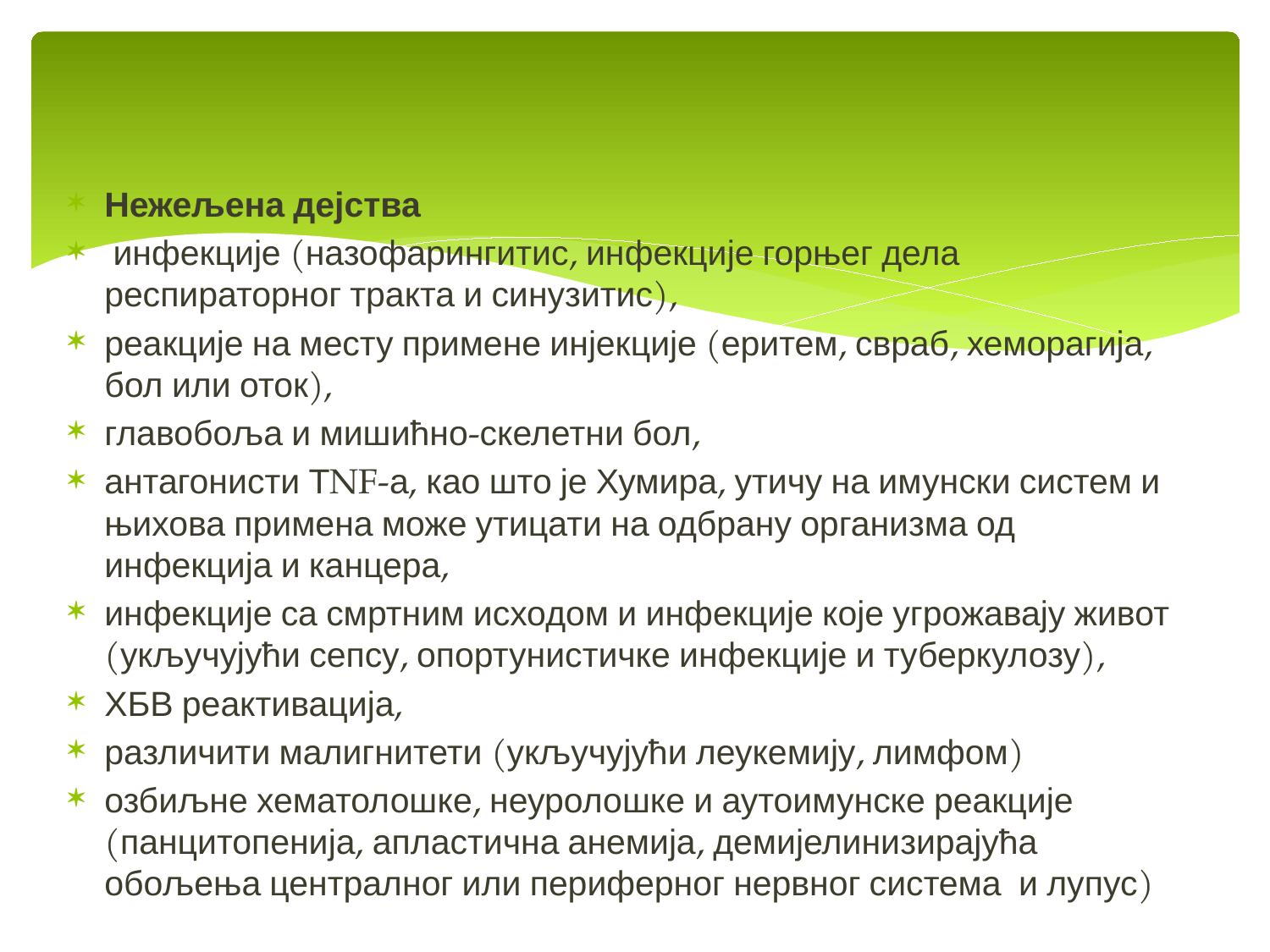

#
Нежељена дејства
 инфекције (назофарингитис, инфекције горњег дела респираторног тракта и синузитис),
реакције на месту примене ин‌јекције (еритем, свраб, хеморагија, бол или оток),
главобоља и мишићно-скелетни бол,
антагонисти ТNF-а, као што је Хумира, утичу на имунски систем и њихова примена може утицати на одбрану организма од инфекција и канцера,
инфекције са смртним исходом и инфекције које угрожавају живот (укључујући сепсу, опортунистичке инфекције и туберкулозу),
ХБВ реактивација,
различити малигнитети (укључујући леукемију, лимфом)
озбиљне хематолошке, неуролошке и аутоимунске реакције (панцитопенија, апластична анемија, демијелинизирајућа обољења централног или периферног нервног система  и лупус)